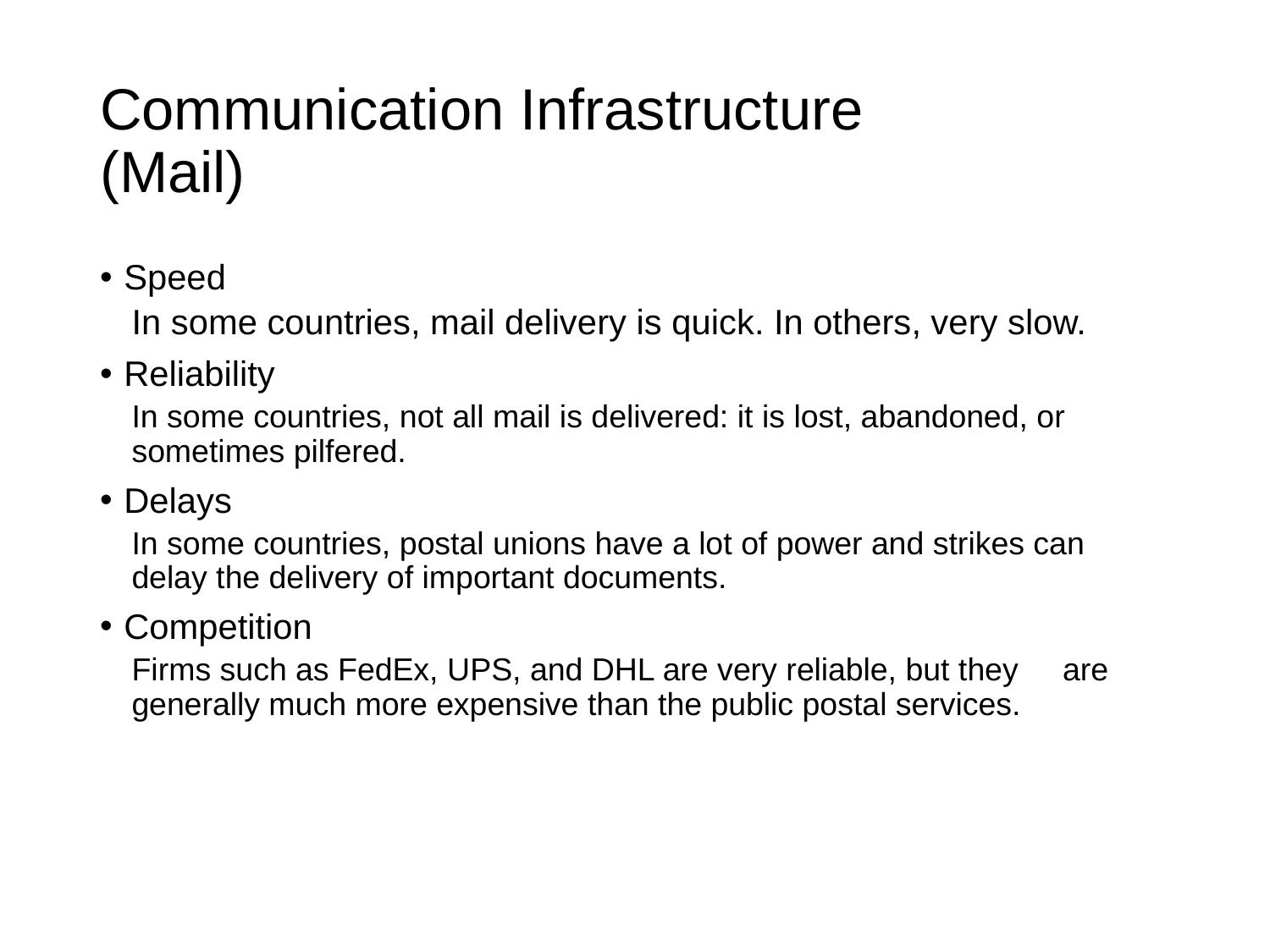

# Communication Infrastructure (Mail)
Speed
In some countries, mail delivery is quick. In others, very slow.
Reliability
In some countries, not all mail is delivered: it is lost, abandoned, or sometimes pilfered.
Delays
In some countries, postal unions have a lot of power and strikes can    delay the delivery of important documents.
Competition
Firms such as FedEx, UPS, and DHL are very reliable, but they     are   generally much more expensive than the public postal services.